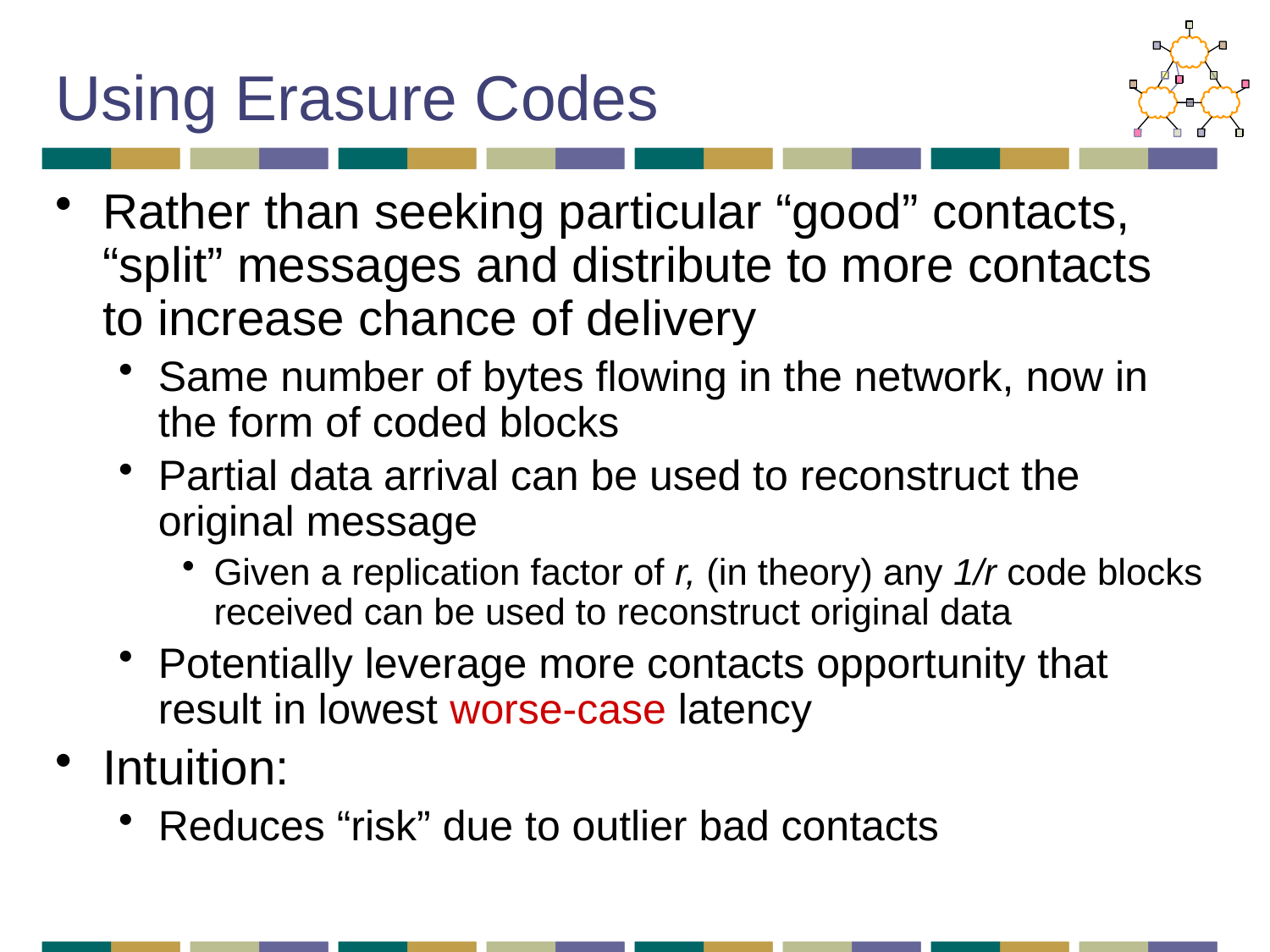

# Using Erasure Codes
Rather than seeking particular “good” contacts, “split” messages and distribute to more contacts to increase chance of delivery
Same number of bytes flowing in the network, now in the form of coded blocks
Partial data arrival can be used to reconstruct the original message
Given a replication factor of r, (in theory) any 1/r code blocks received can be used to reconstruct original data
Potentially leverage more contacts opportunity that result in lowest worse-case latency
Intuition:
Reduces “risk” due to outlier bad contacts